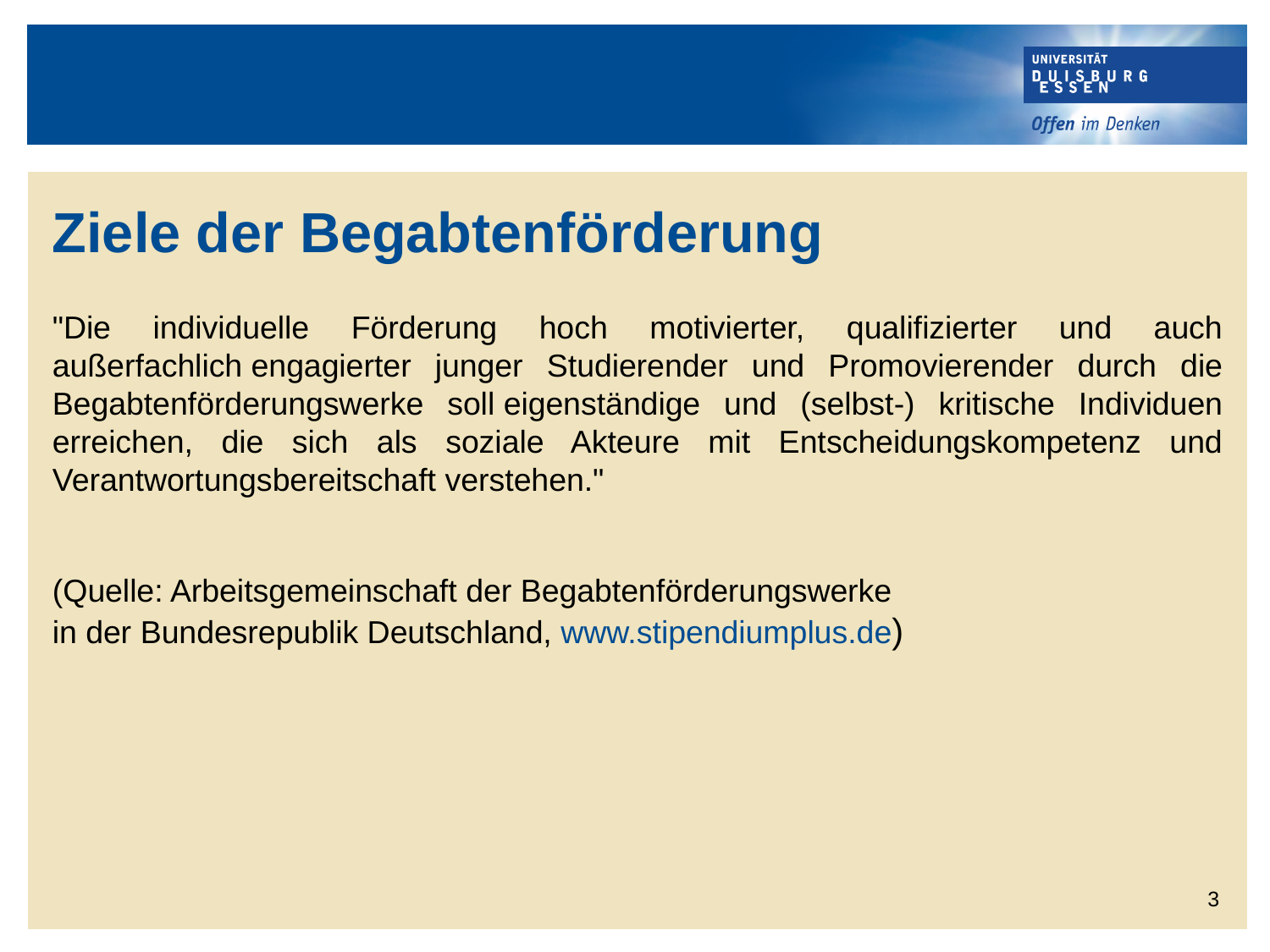

Ziele der Begabtenförderung

"Die individuelle Förderung hoch motivierter, qualifizierter und auch außerfachlich engagierter junger Studierender und Promovierender durch die Begabtenförderungswerke soll eigenständige und (selbst-) kritische Individuen erreichen, die sich als soziale Akteure mit Entscheidungskompetenz und Verantwortungsbereitschaft verstehen."

(Quelle: Arbeitsgemeinschaft der Begabtenförderungswerke
in der Bundesrepublik Deutschland, www.stipendiumplus.de)

3